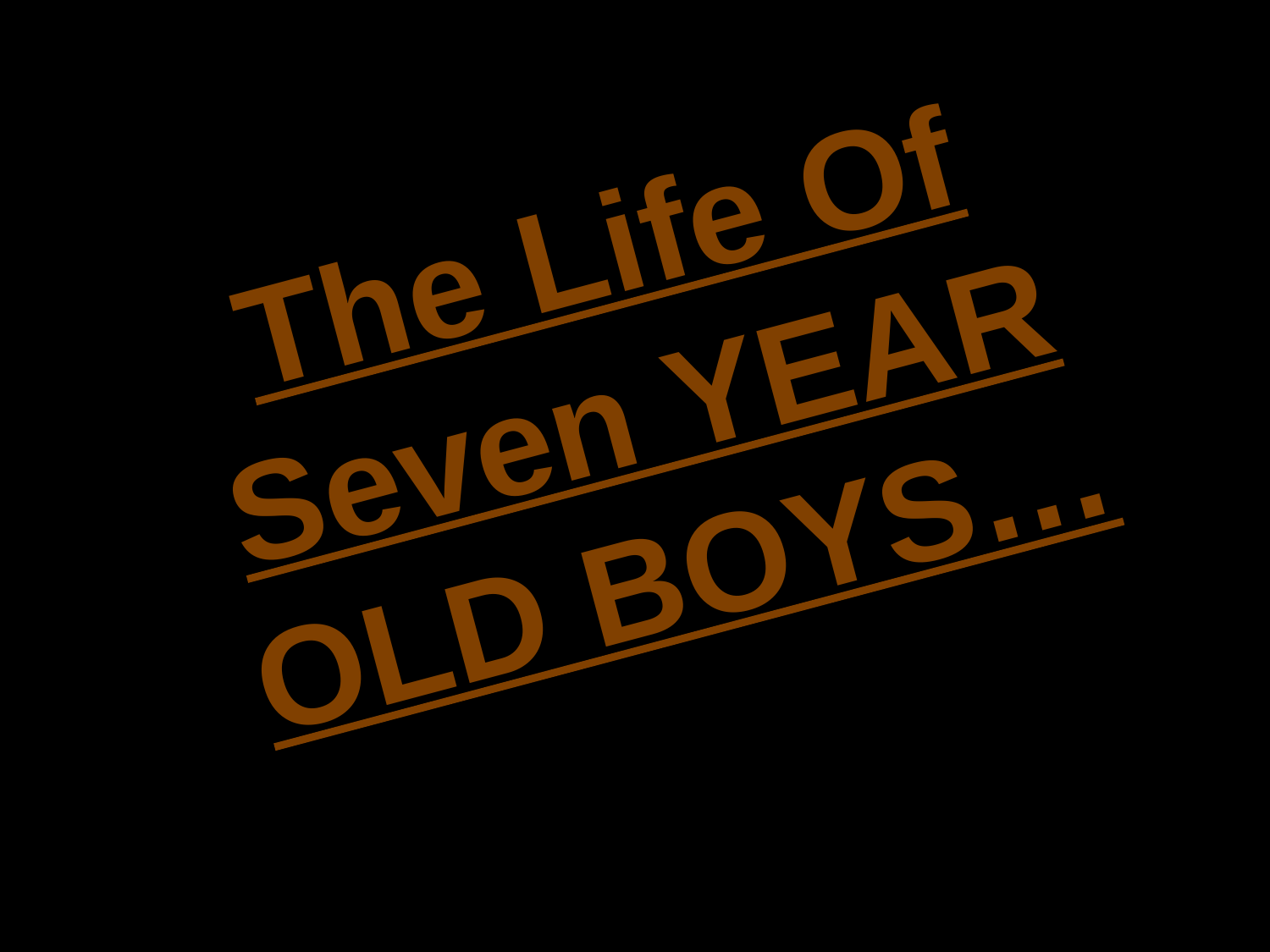

# The Life Of Seven YEAR OLD BOYS…